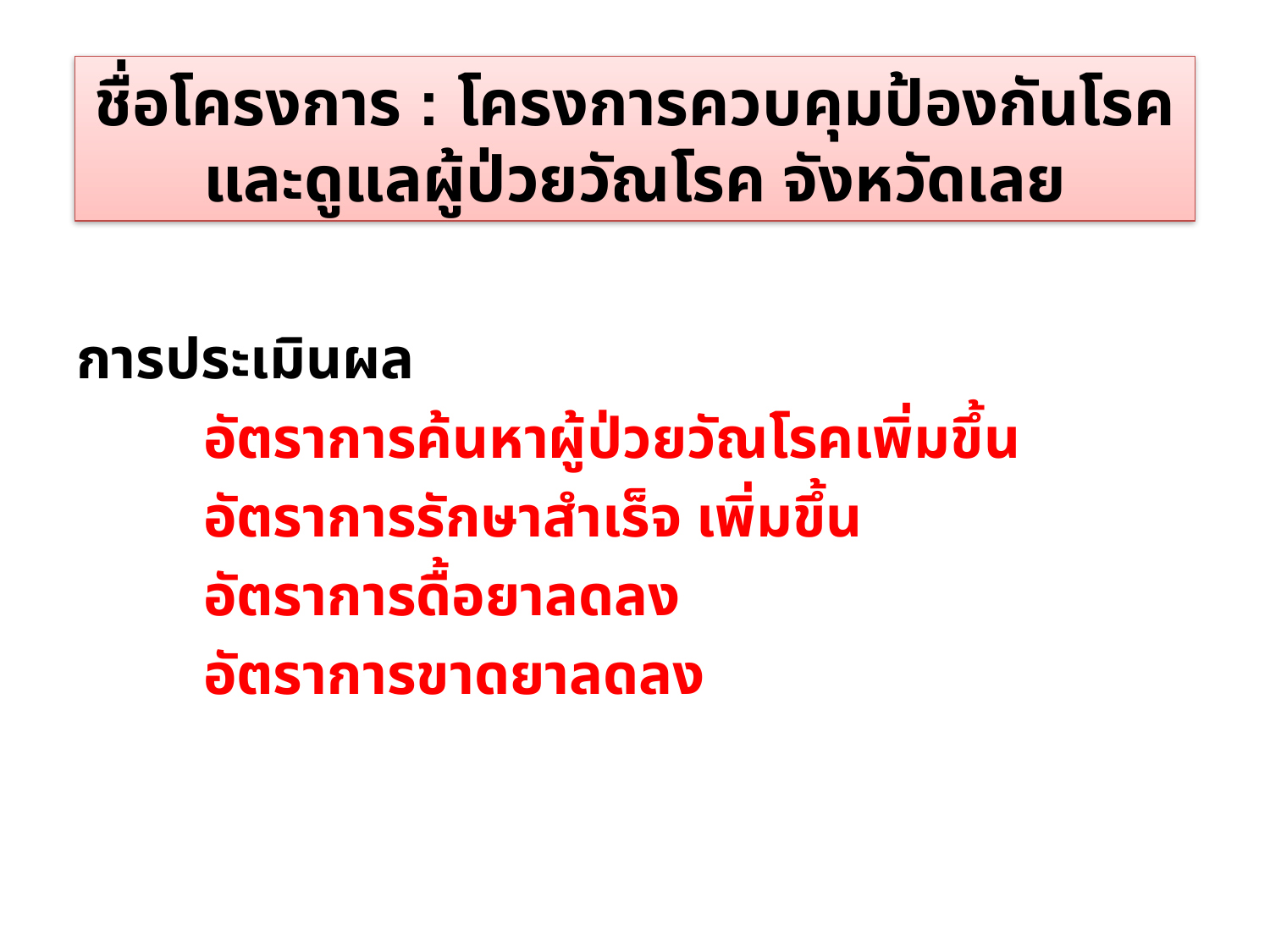

ชื่อโครงการ : โครงการควบคุมป้องกันโรคและดูแลผู้ป่วยวัณโรค จังหวัดเลย
การประเมินผล
	อัตราการค้นหาผู้ป่วยวัณโรคเพิ่มขึ้น
	อัตราการรักษาสำเร็จ เพิ่มขึ้น
	อัตราการดื้อยาลดลง
	อัตราการขาดยาลดลง